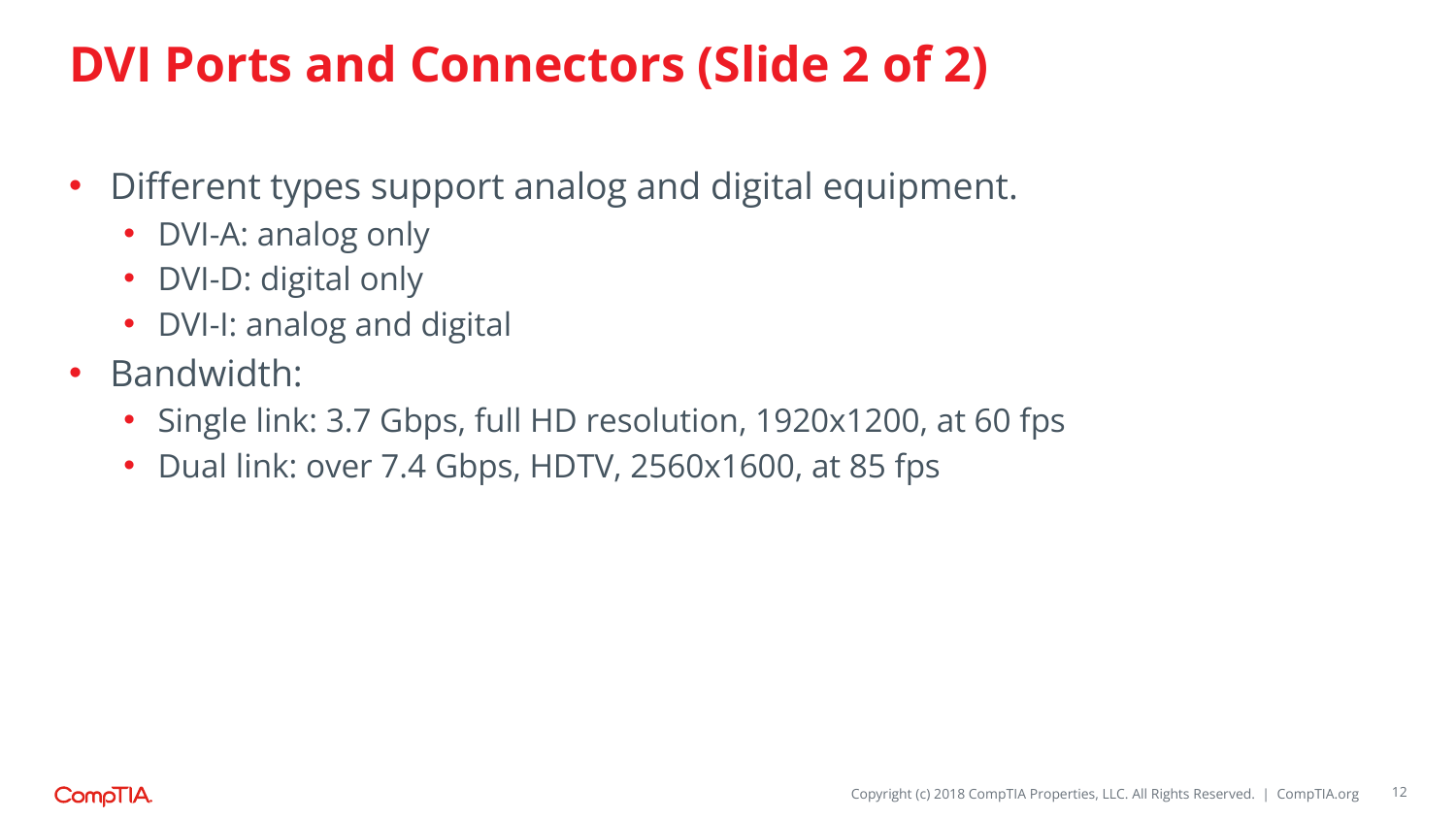

# DVI Ports and Connectors (Slide 2 of 2)
Different types support analog and digital equipment.
DVI-A: analog only
DVI-D: digital only
DVI-I: analog and digital
Bandwidth:
Single link: 3.7 Gbps, full HD resolution, 1920x1200, at 60 fps
Dual link: over 7.4 Gbps, HDTV, 2560x1600, at 85 fps
12